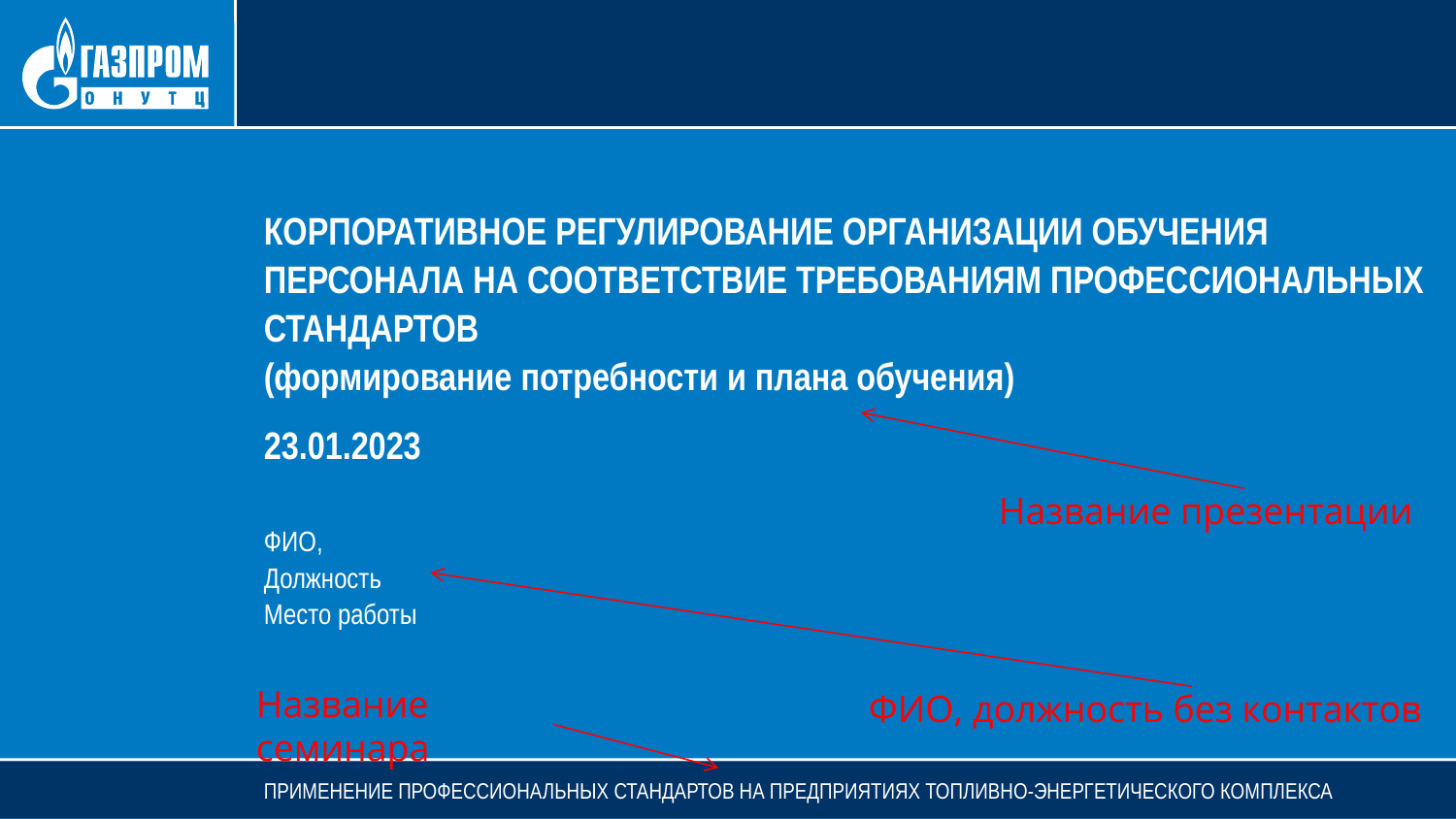

КОРПОРАТИВНОЕ РЕГУЛИРОВАНИЕ ОРГАНИЗАЦИИ ОБУЧЕНИЯ ПЕРСОНАЛА НА СООТВЕТСТВИЕ ТРЕБОВАНИЯМ ПРОФЕССИОНАЛЬНЫХ СТАНДАРТОВ
(формирование потребности и плана обучения)
23.01.2023

ФИО,
Должность
Место работы

Название презентации
Название семинара
ФИО, должность без контактов
ПРИМЕНЕНИЕ ПРОФЕССИОНАЛЬНЫХ СТАНДАРТОВ НА ПРЕДПРИЯТИЯХ ТОПЛИВНО-ЭНЕРГЕТИЧЕСКОГО КОМПЛЕКСА